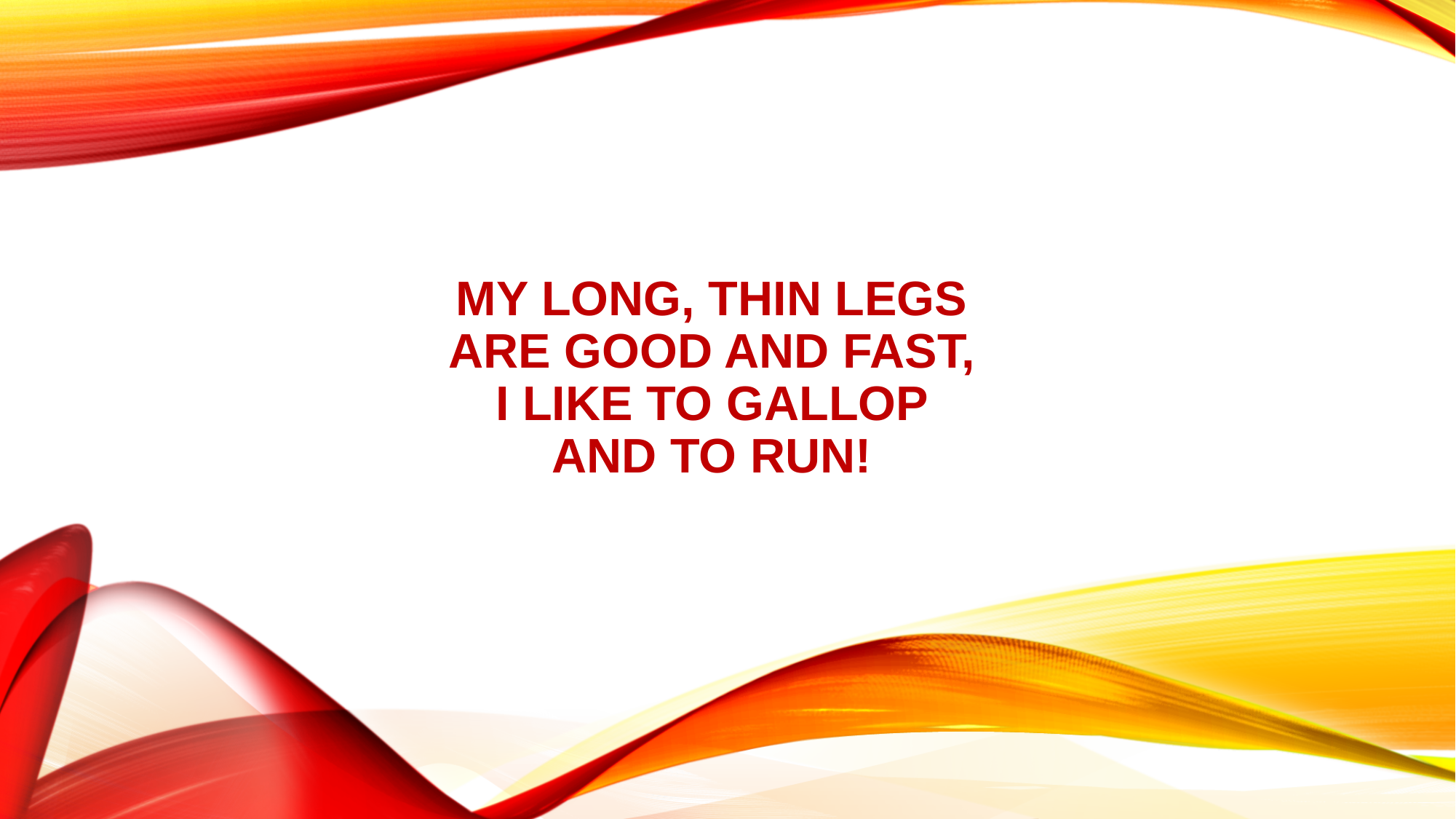

# My long, thin legs are good and fast, I like to gallop and to run!